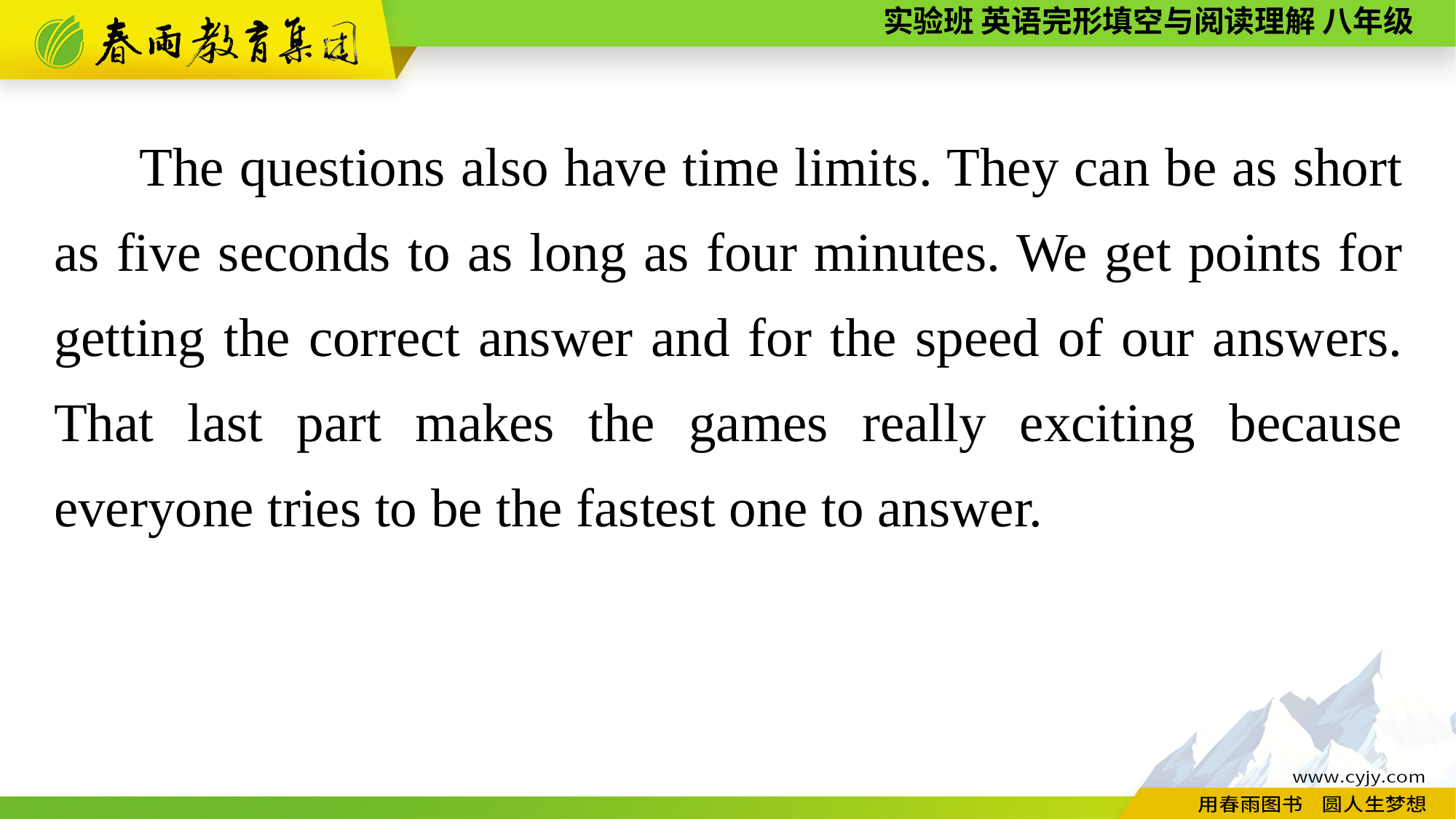

The questions also have time limits. They can be as short as five seconds to as long as four minutes. We get points for getting the correct answer and for the speed of our answers. That last part makes the games really exciting because everyone tries to be the fastest one to answer.